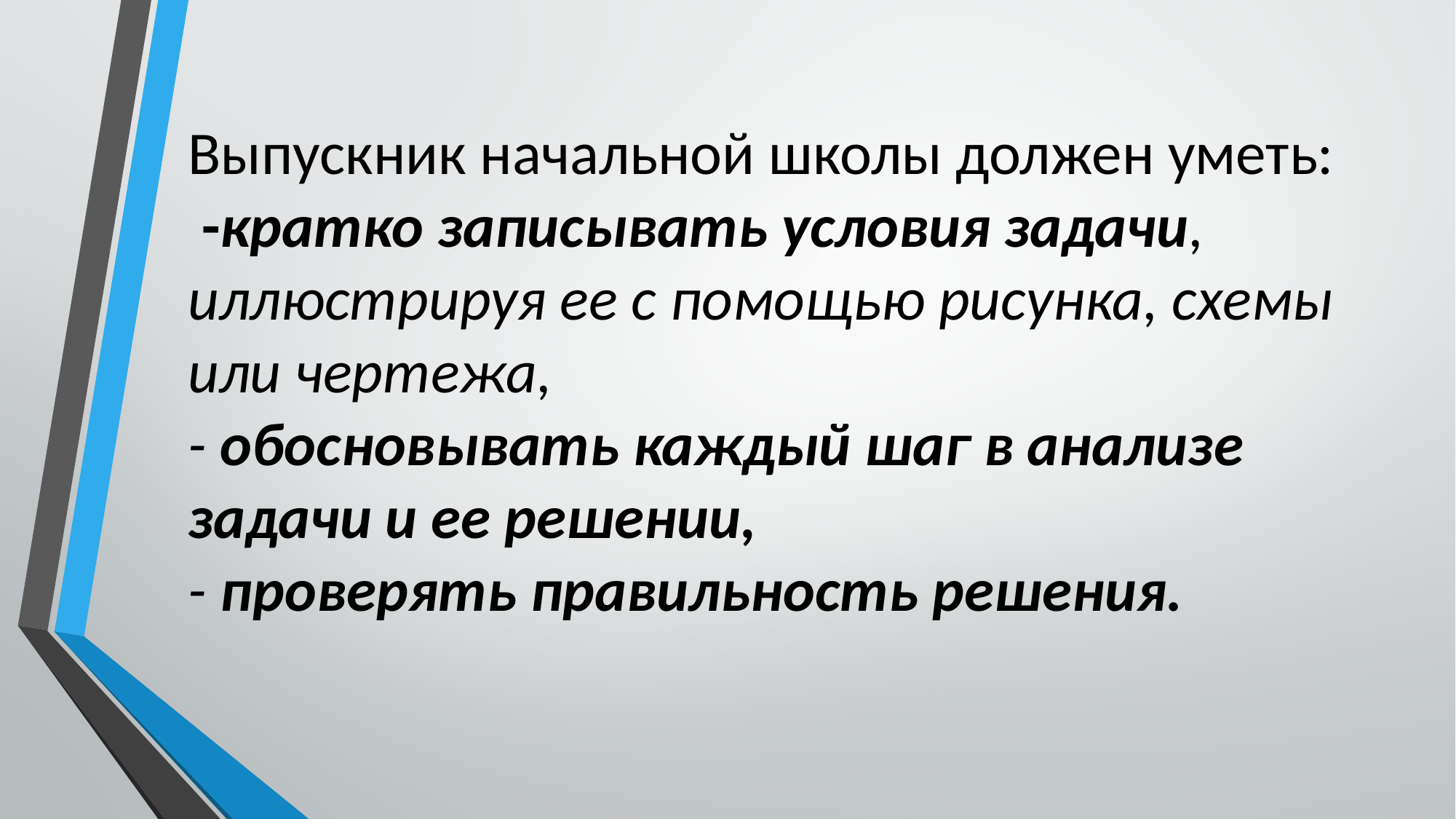

# Выпускник начальной школы должен уметь: -кратко записывать условия задачи, иллюстрируя ее с помощью рисунка, схемы или чертежа, - обосновывать каждый шаг в анализе задачи и ее решении, - проверять правильность решения.